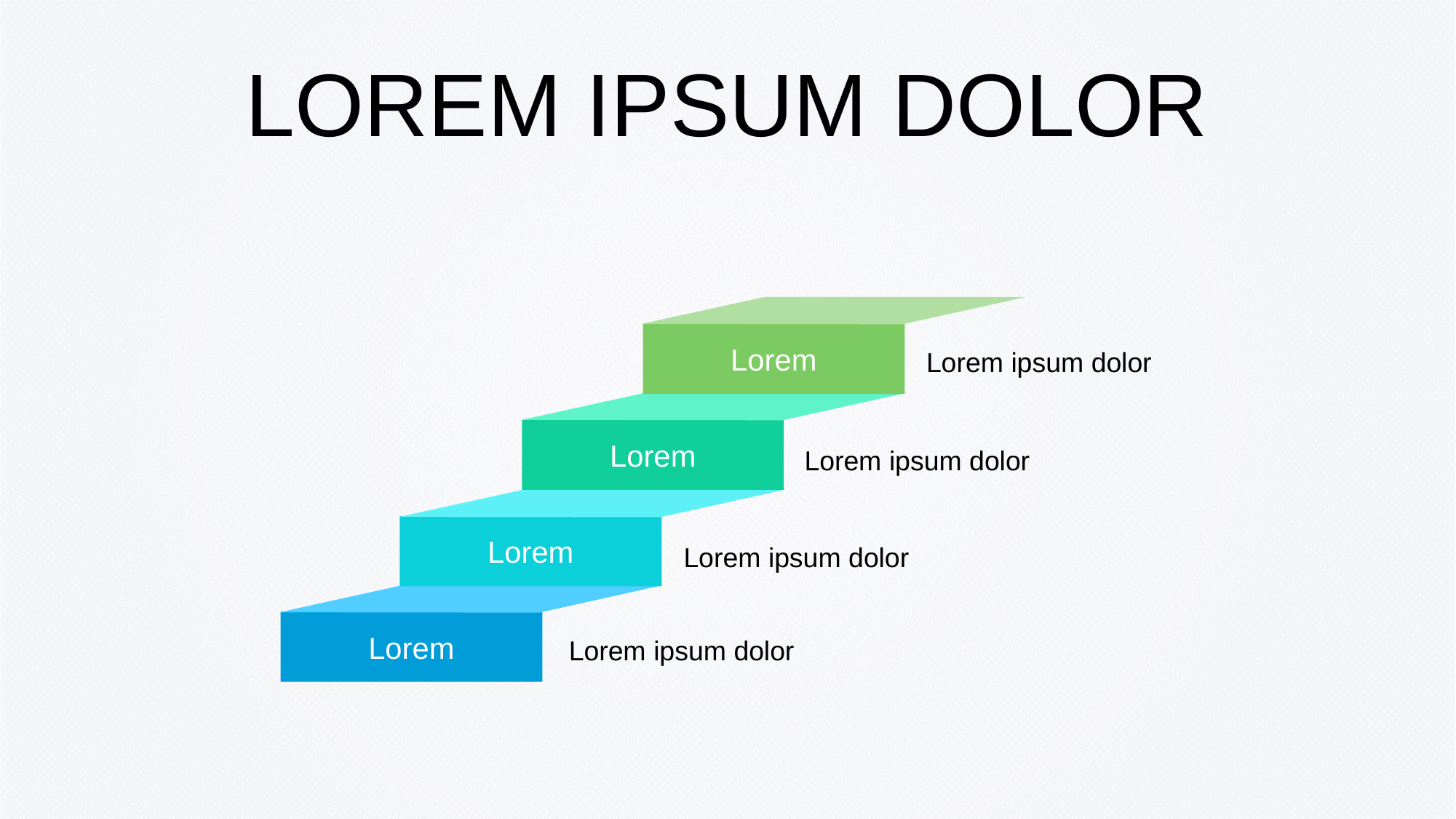

# LOREM IPSUM DOLOR

Lorem ipsum dolor
Lorem

Lorem
Lorem ipsum dolor

Lorem
Lorem ipsum dolor

Lorem ipsum dolor
Lorem